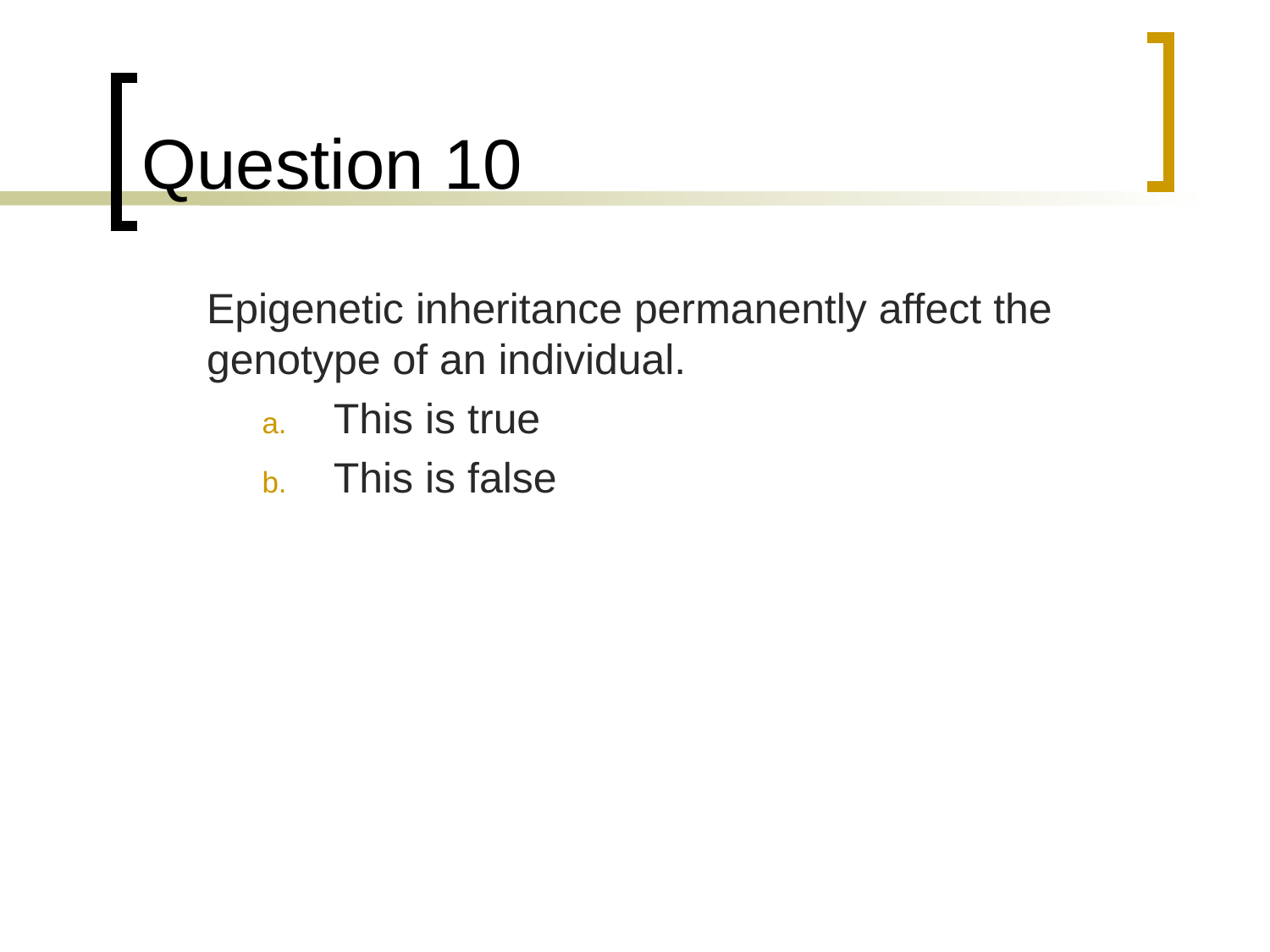

# Question 10
	Epigenetic inheritance permanently affect the genotype of an individual.
This is true
This is false